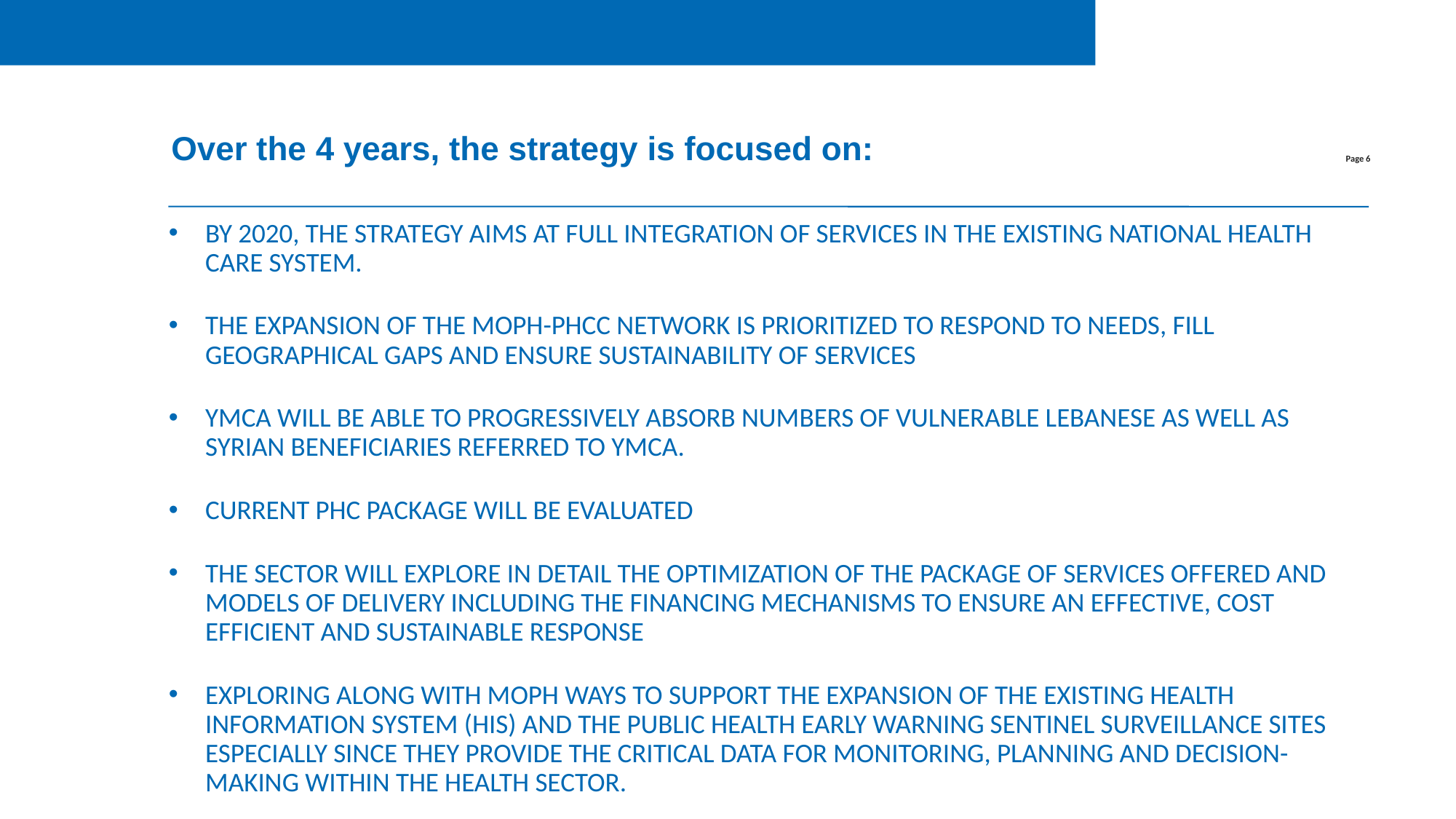

Over the 4 years, the strategy is focused on:
By 2020, the strategy aims at full integration of services in the existing national health care system.

the expansion of the MoPH-PHCC network is prioritized to respond to needs, fill geographical gaps and ensure sustainability of services

YMCA will be able to progressively absorb numbers of vulnerable Lebanese as well as Syrian beneficiaries referred to YMCA.

Current phc PACKAGE WILL BE EVALUATED

the sector will explore in detail the optimization of the package of services offered and models of delivery including the financing mechanisms to ensure an effective, cost efficient and sustainable response

exploring along with MoPH ways to support the expansion of the existing health information system (HIS) and the public health early warning sentinel surveillance sites especially since they provide the critical data for monitoring, planning and decision-making within the health sector.